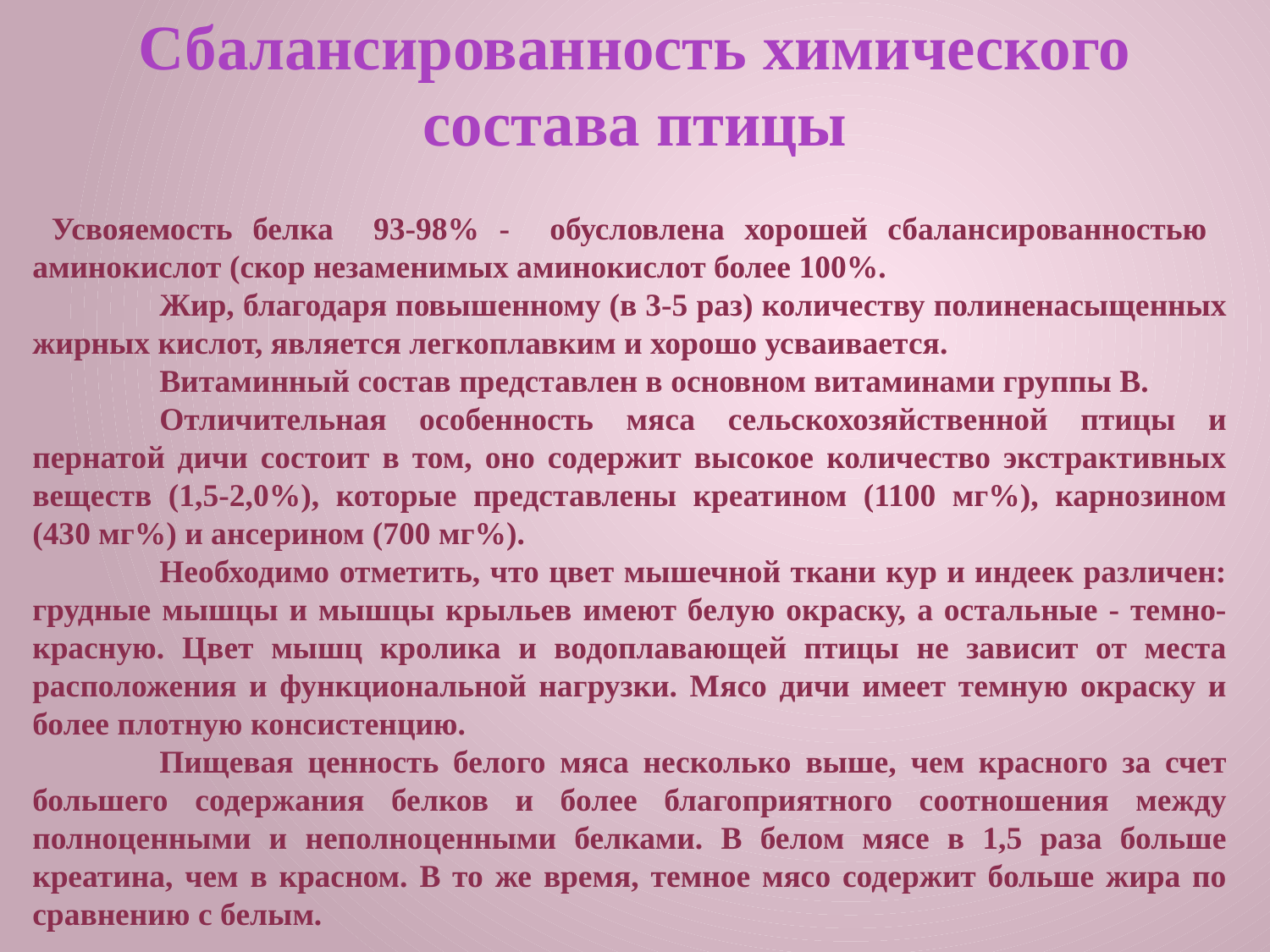

Сбалансированность химического состава птицы
 Усвояемость белка  93-98% -  обусловлена хорошей сбалансированностью  аминокислот (скор незаменимых аминокислот более 100%.
	Жир, благодаря повышенному (в 3-5 раз) количеству полиненасыщенных жирных кислот, является легкоплавким и хорошо усваивается.
	Витаминный состав представлен в основном витаминами группы В.
	Отличительная особенность мяса сельскохозяйственной птицы и пернатой дичи состоит в том, оно содержит высокое количество экстрактивных веществ (1,5-2,0%), которые представлены креатином (1100 мг%), карнозином (430 мг%) и ансерином (700 мг%).
	Необходимо отметить, что цвет мышечной ткани кур и индеек различен: грудные мышцы и мышцы крыльев имеют белую окраску, а остальные - темно-красную. Цвет мышц кролика и водоплавающей птицы не зависит от места расположения и функциональной нагрузки. Мясо дичи имеет темную окраску и более плотную консистенцию.
	Пищевая ценность белого мяса несколько выше, чем красного за счет большего содержания белков и более благоприятного соотношения между полноценными и неполноценными белками. В белом мясе в 1,5 раза больше креатина, чем в красном. В то же время, темное мясо содержит больше жира по сравнению с белым.